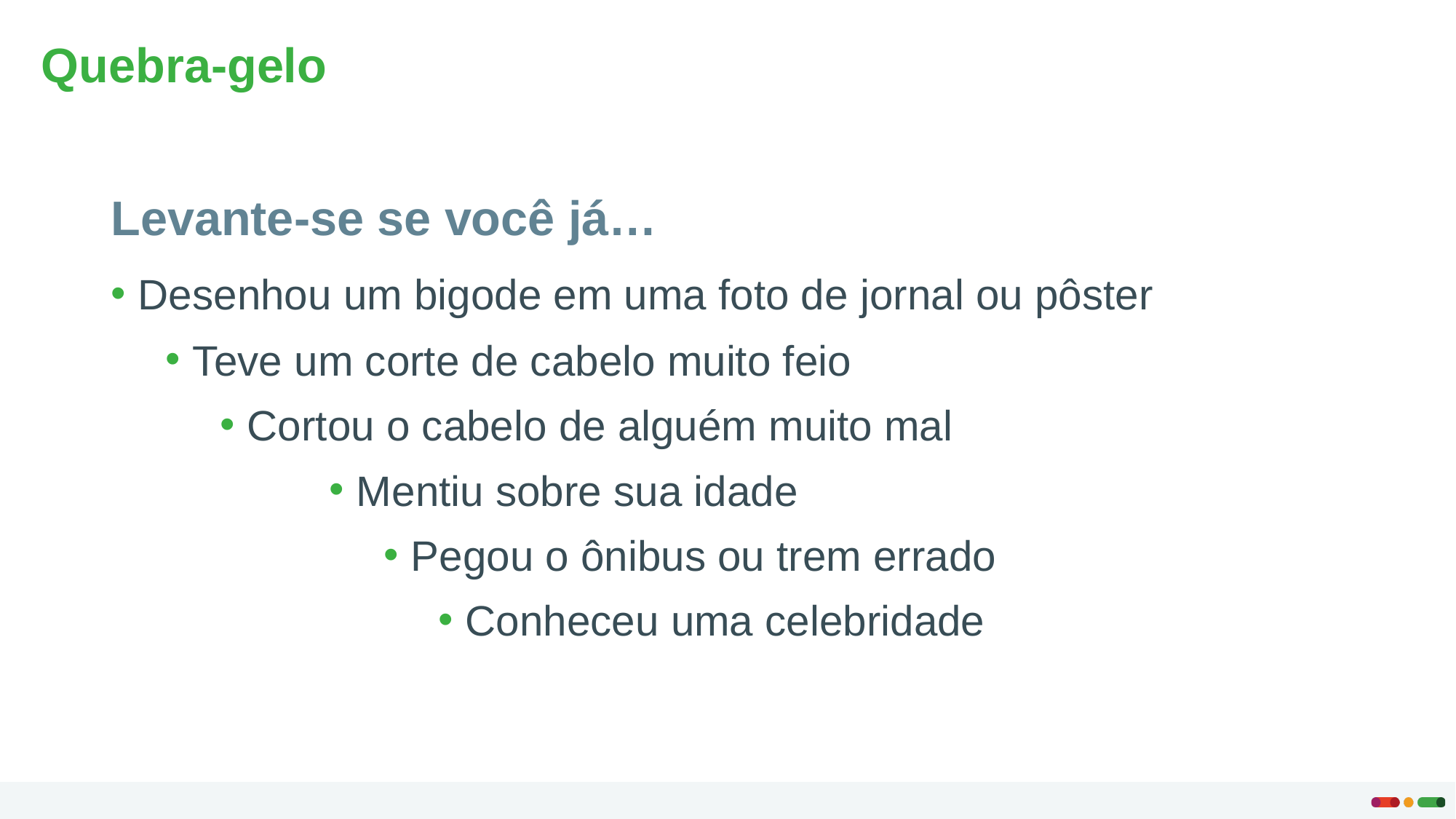

# Quebra-gelo
Levante-se se você já…
Desenhou um bigode em uma foto de jornal ou pôster
Teve um corte de cabelo muito feio
Cortou o cabelo de alguém muito mal
Mentiu sobre sua idade
Pegou o ônibus ou trem errado
Conheceu uma celebridade